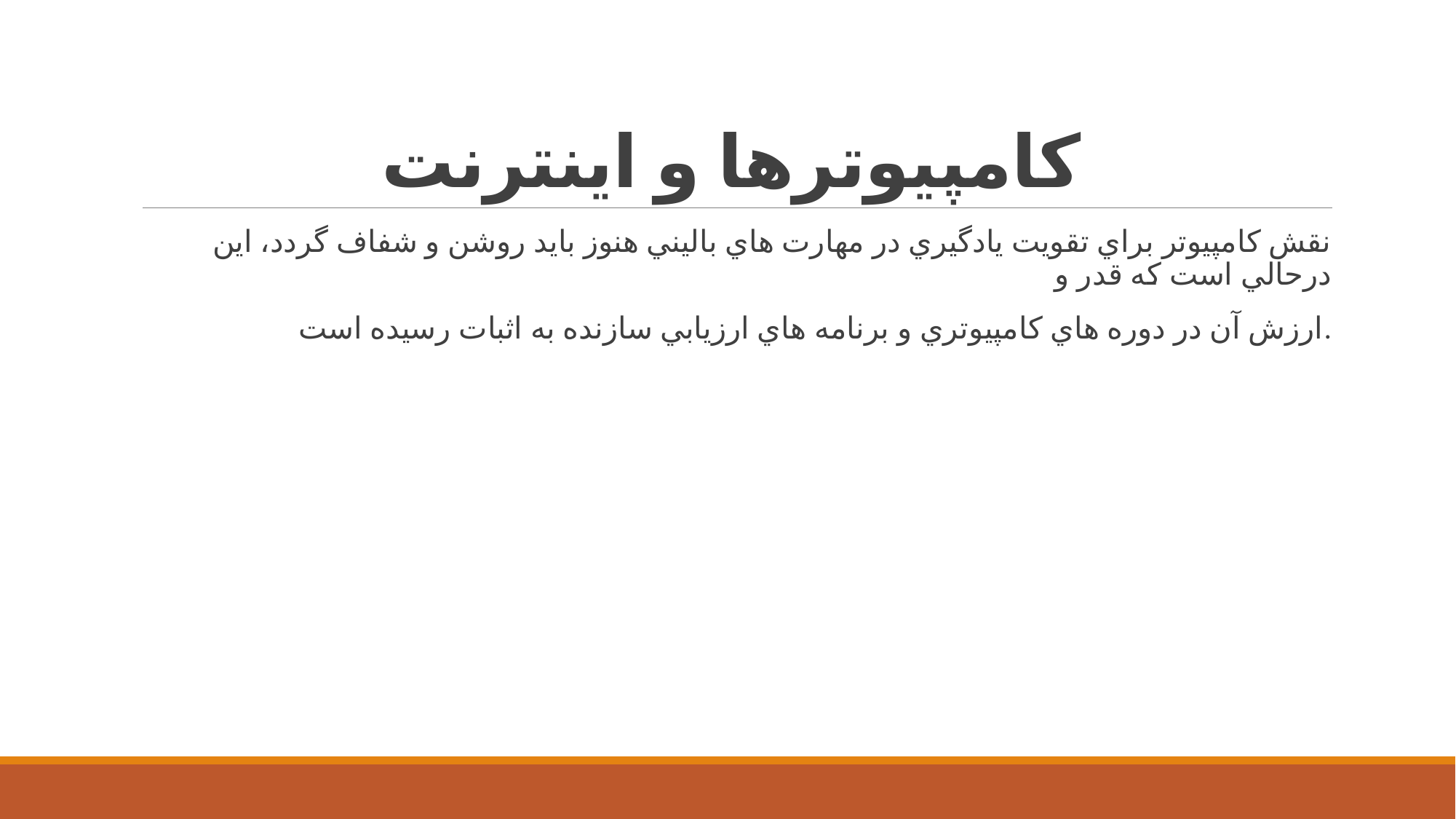

# كامپيوترها و اينترنت
نقش كامپيوتر براي تقويت يادگيري در مهارت هاي باليني هنوز بايد روشن و شفاف گردد، اين درحالي است كه قدر و
 ارزش آن در دوره هاي كامپيوتري و برنامه هاي ارزيابي سازنده به اثبات رسيده است.